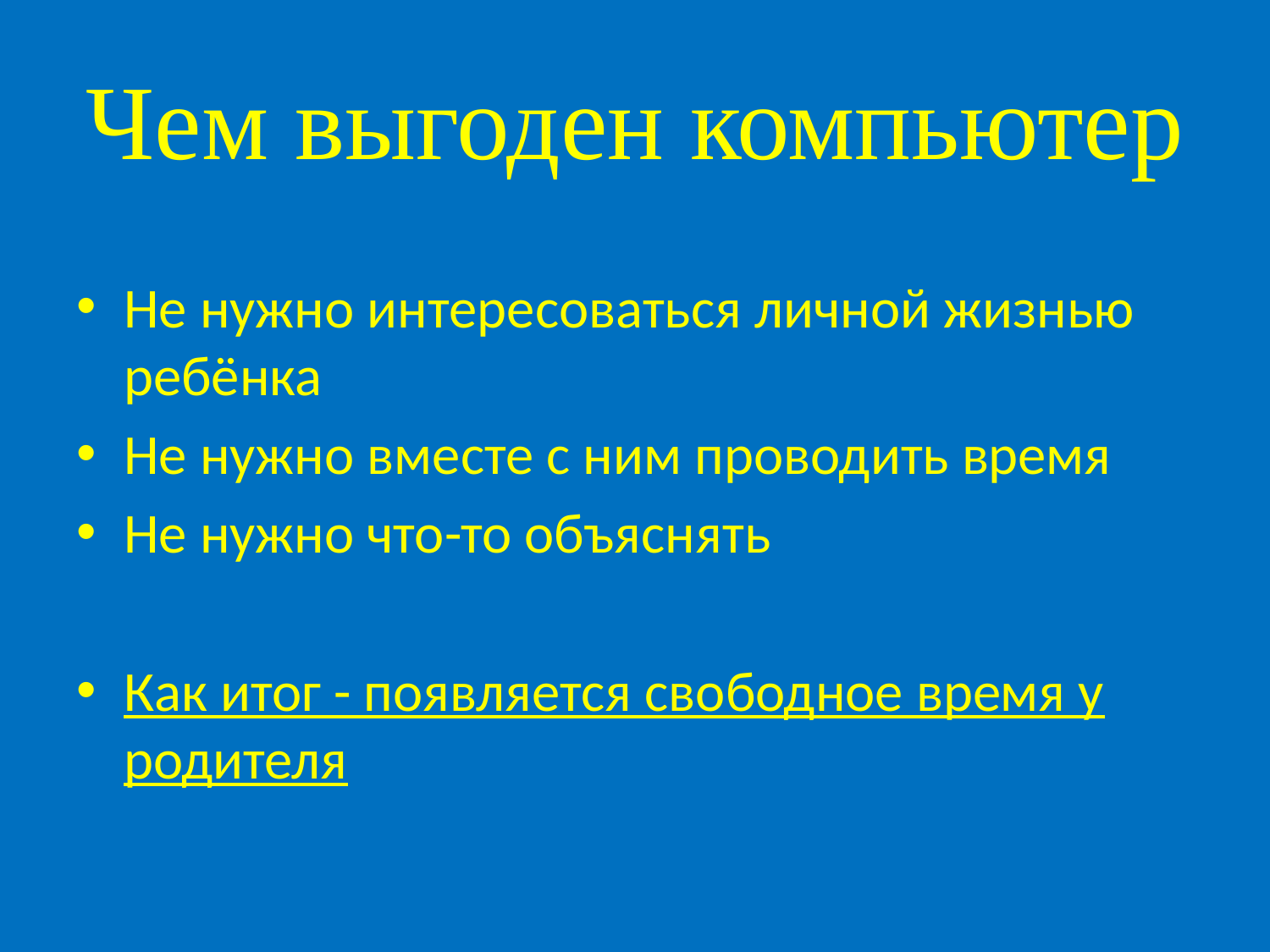

# Чем выгоден компьютер

Не нужно интересоваться личной жизнью ребёнка
Не нужно вместе с ним проводить время
Не нужно что-то объяснять

Как итог - появляется свободное время у родителя